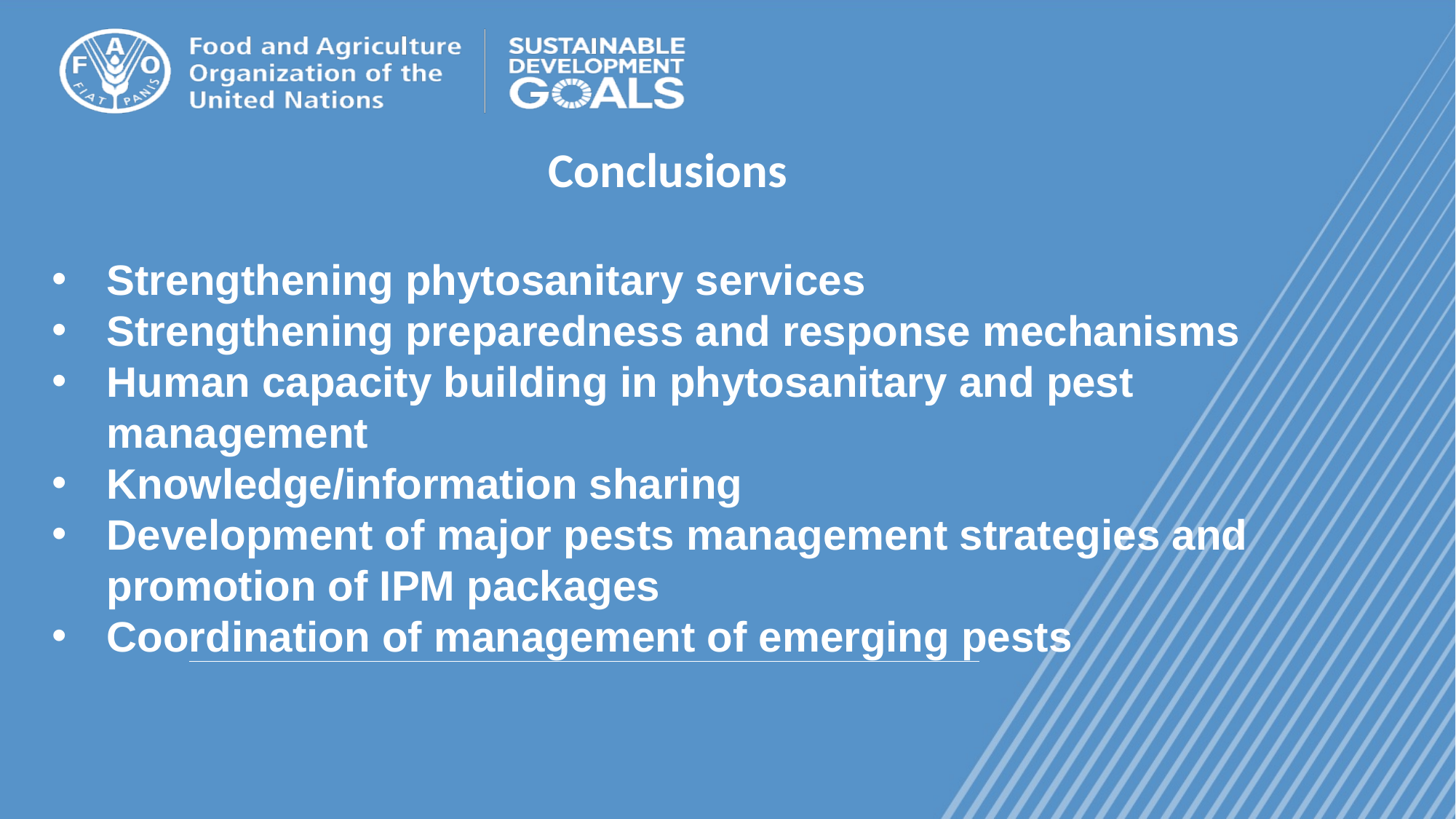

# Conclusions
Strengthening phytosanitary services
Strengthening preparedness and response mechanisms
Human capacity building in phytosanitary and pest management
Knowledge/information sharing
Development of major pests management strategies and promotion of IPM packages
Coordination of management of emerging pests